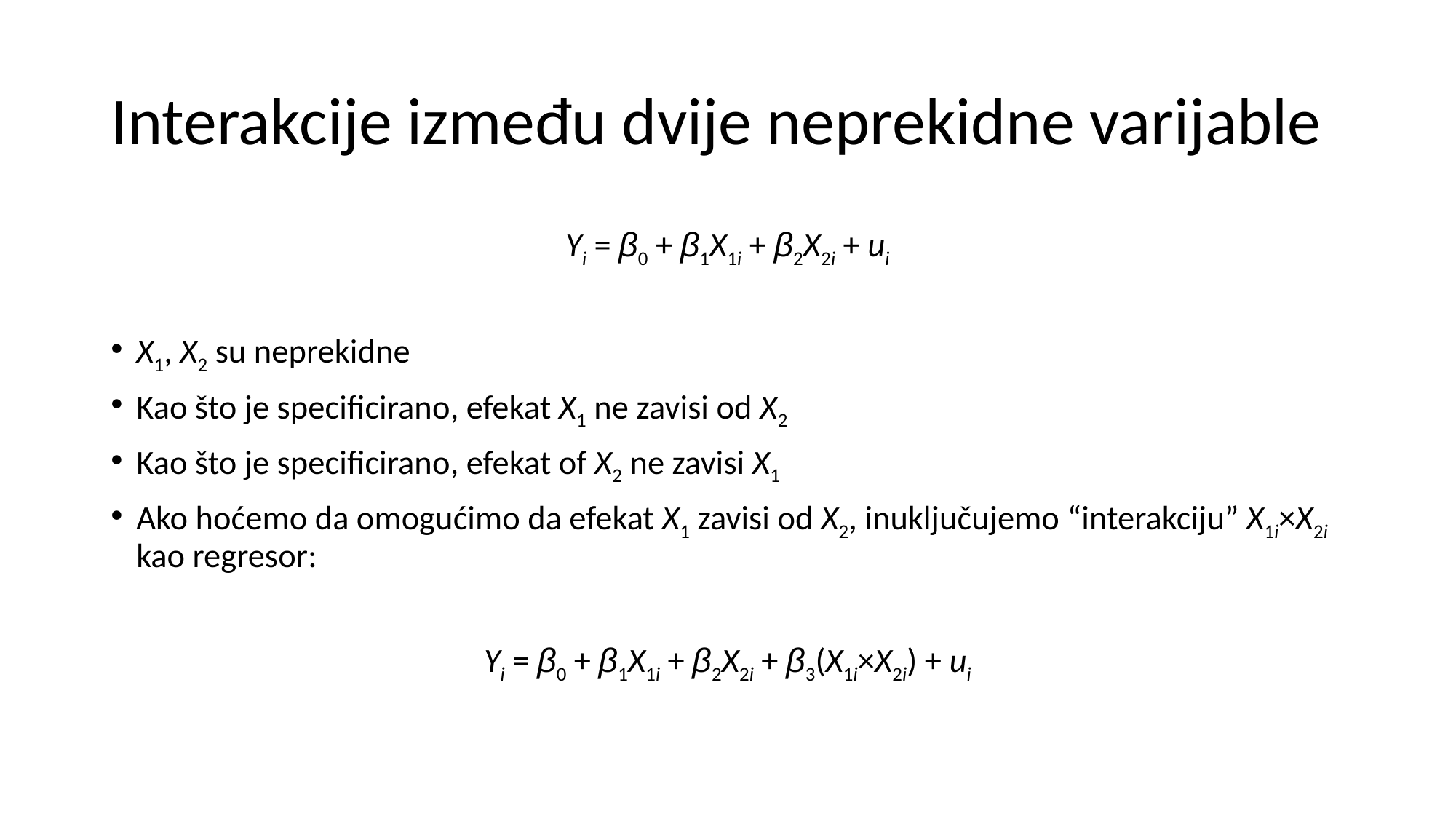

# Interakcije između dvije neprekidne varijable
Yi = β0 + β1X1i + β2X2i + ui

X1, X2 su neprekidne
Kao što je specificirano, efekat X1 ne zavisi od X2
Kao što je specificirano, efekat of X2 ne zavisi X1
Ako hoćemo da omogućimo da efekat X1 zavisi od X2, inuključujemo “interakciju” X1i×X2i kao regresor:

Yi = β0 + β1X1i + β2X2i + β3(X1i×X2i) + ui